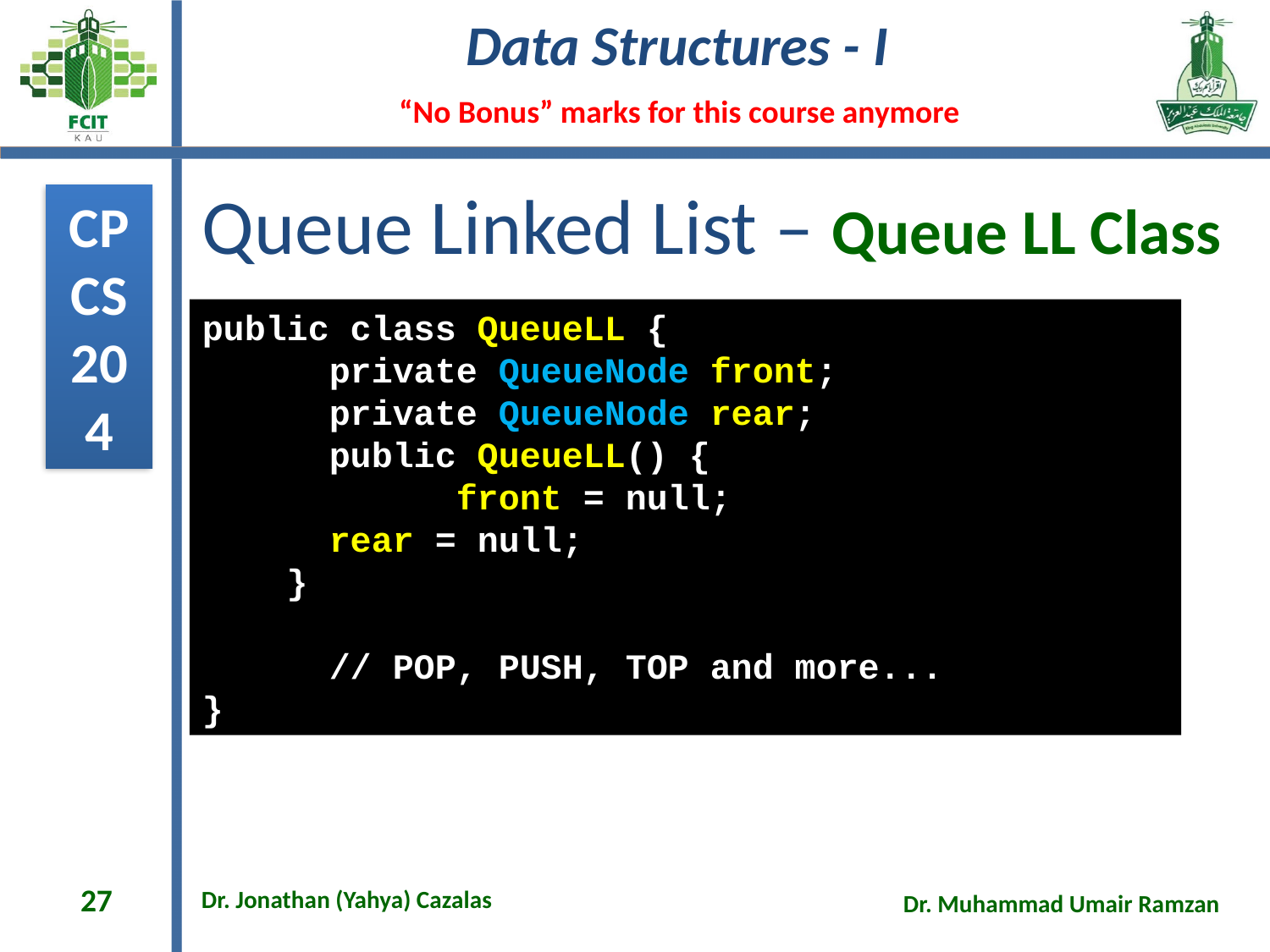

# Queue Linked List – Queue LL Class
public class QueueLL {
	private QueueNode front;
	private QueueNode rear;
  	public QueueLL() {
		front = null;
      rear = null;
    }

	// POP, PUSH, TOP and more...
}

27